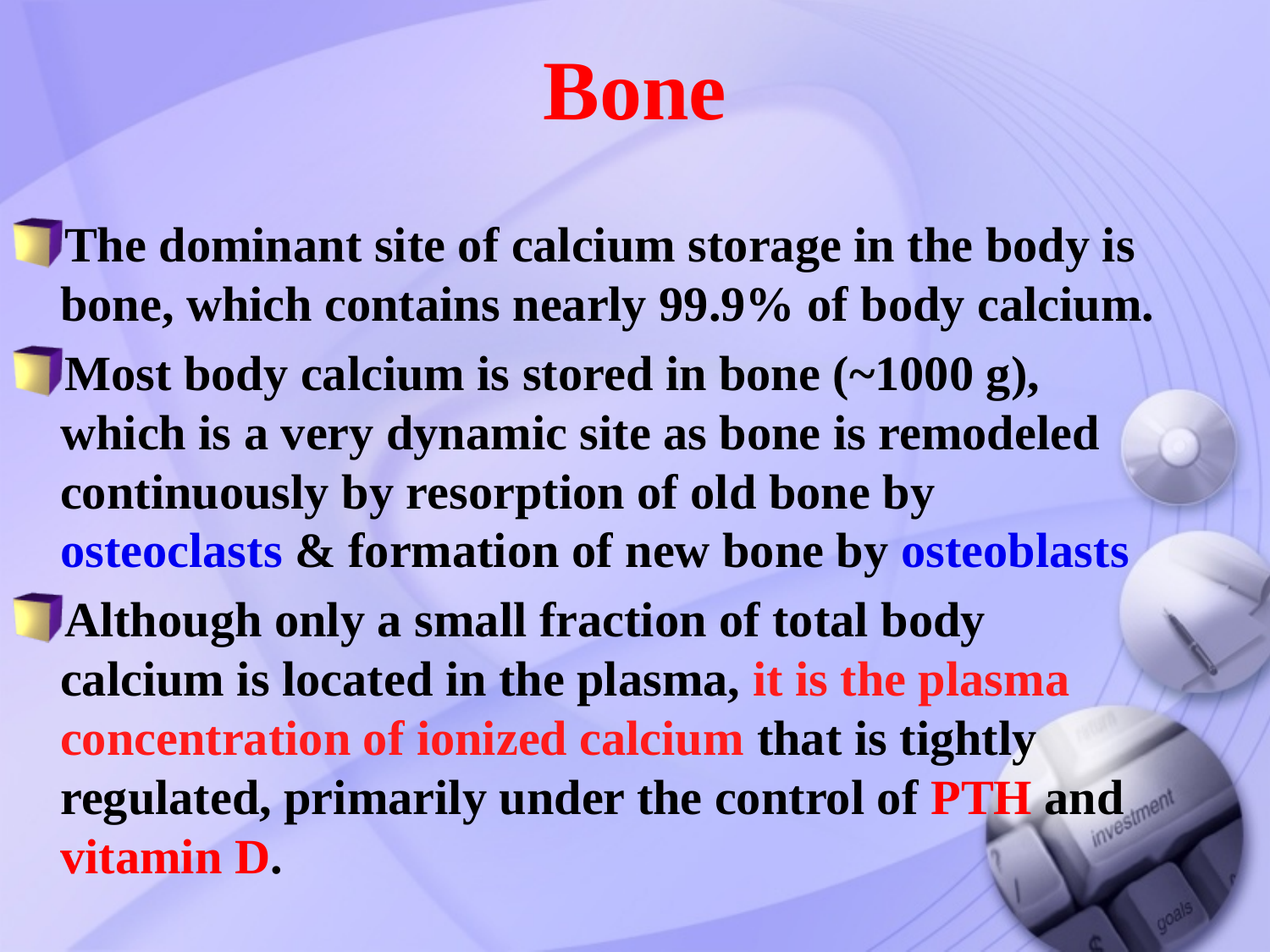

# Bone
The dominant site of calcium storage in the body is bone, which contains nearly 99.9% of body calcium.
Most body calcium is stored in bone (~1000 g), which is a very dynamic site as bone is remodeled continuously by resorption of old bone by osteoclasts & formation of new bone by osteoblasts
Although only a small fraction of total body calcium is located in the plasma, it is the plasma concentration of ionized calcium that is tightly regulated, primarily under the control of PTH and vitamin D.